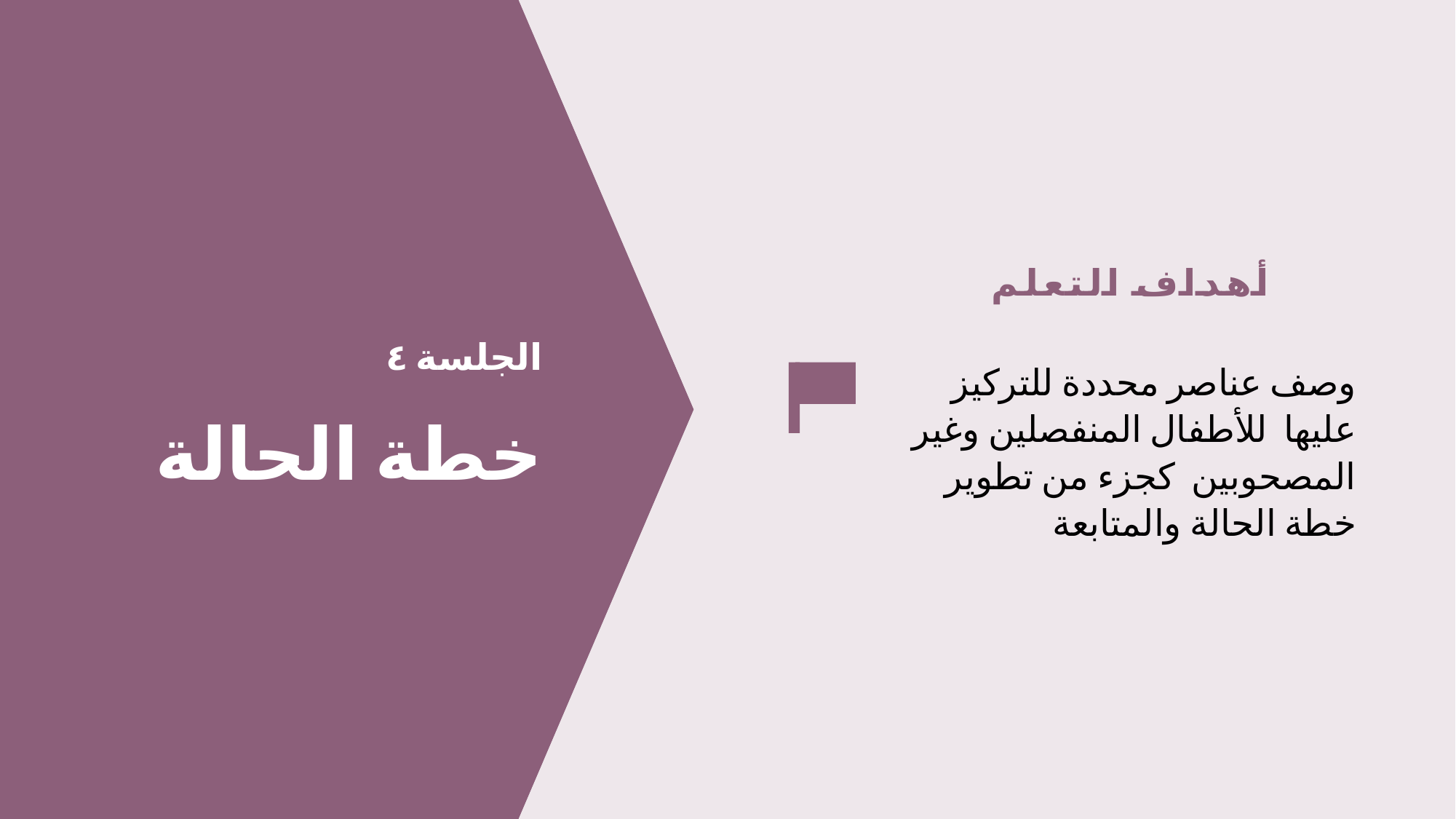

أهداف التعلم
وصف عناصر محددة للتركيز عليها  للأطفال المنفصلين وغير المصحوبين  كجزء من تطوير خطة الحالة والمتابعة

# الجلسة ٤ خطة الحالة